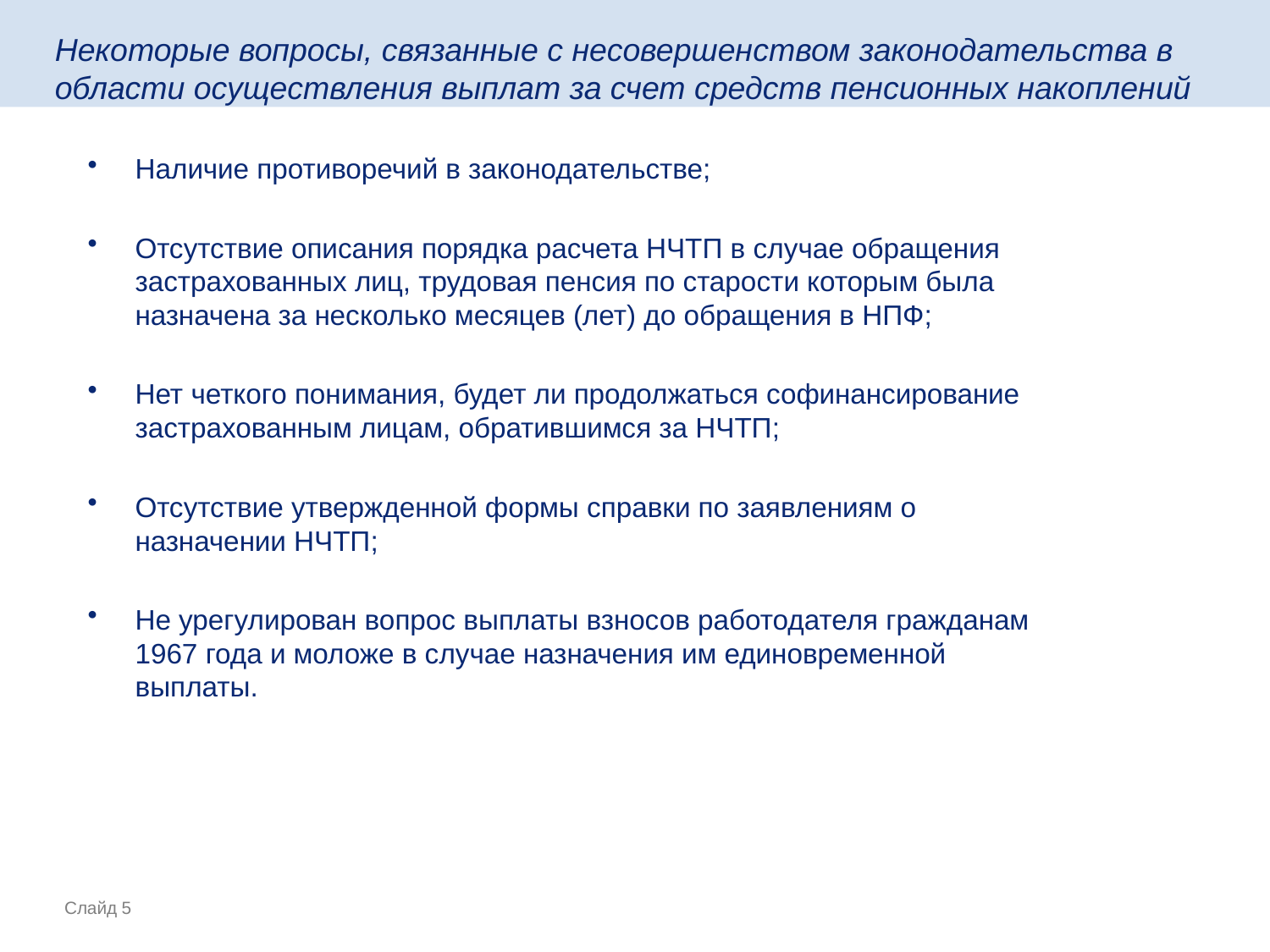

# Некоторые вопросы, связанные с несовершенством законодательства в области осуществления выплат за счет средств пенсионных накоплений
Наличие противоречий в законодательстве;

Отсутствие описания порядка расчета НЧТП в случае обращения застрахованных лиц, трудовая пенсия по старости которым была назначена за несколько месяцев (лет) до обращения в НПФ;

Нет четкого понимания, будет ли продолжаться софинансирование застрахованным лицам, обратившимся за НЧТП;

Отсутствие утвержденной формы справки по заявлениям о назначении НЧТП;

Не урегулирован вопрос выплаты взносов работодателя гражданам 1967 года и моложе в случае назначения им единовременной выплаты.